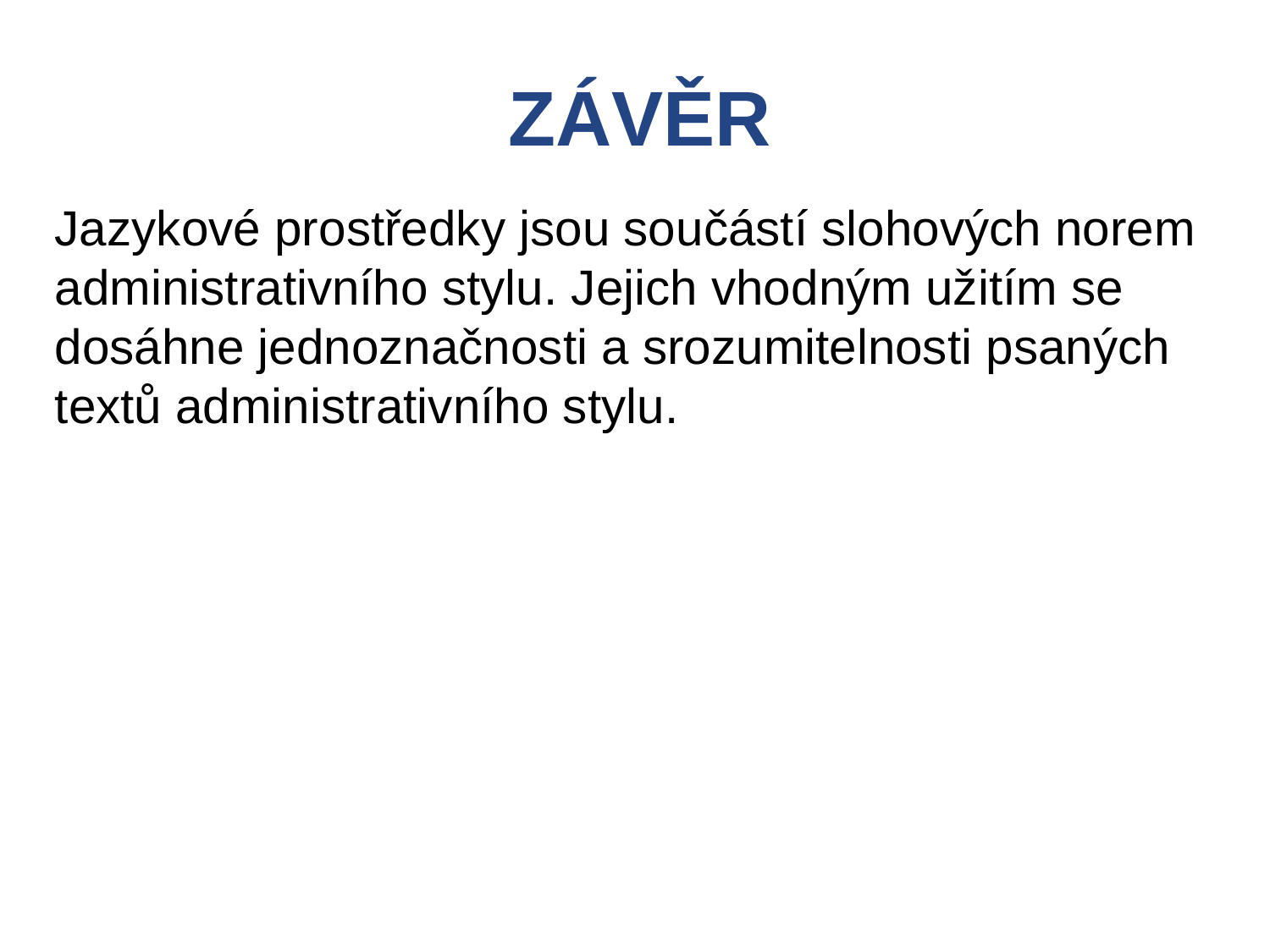

ZÁVĚR
Jazykové prostředky jsou součástí slohových norem administrativního stylu. Jejich vhodným užitím se dosáhne jednoznačnosti a srozumitelnosti psaných textů administrativního stylu.